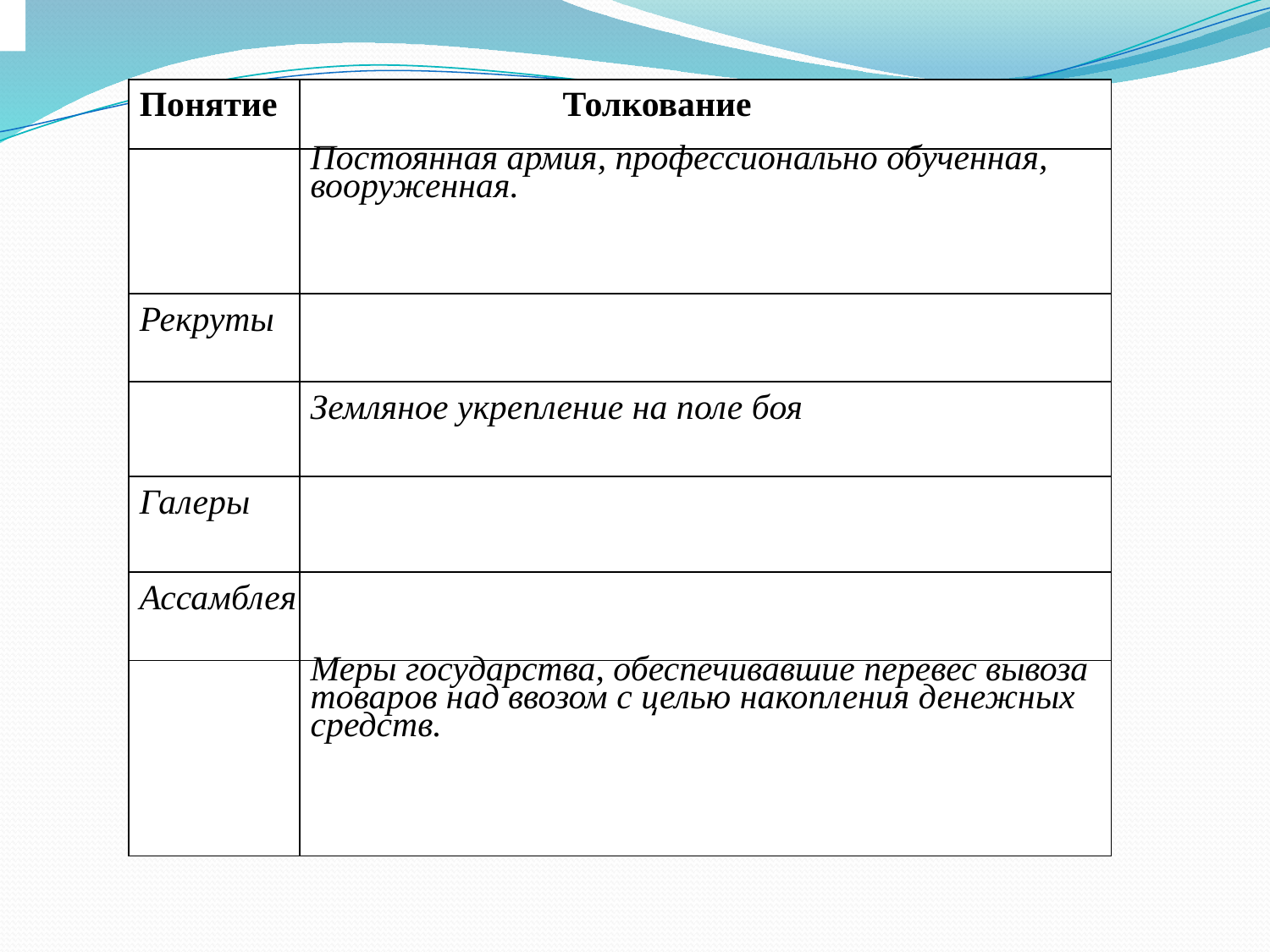

| Понятие | Толкование |
| --- | --- |
|  | Постоянная армия, профессионально обученная, вооруженная. |
| Рекруты |  |
|  | Земляное укрепление на поле боя |
| Галеры |  |
| Ассамблея |  |
|  | Меры государства, обеспечивавшие перевес вывоза товаров над ввозом с целью накопления денежных средств. |